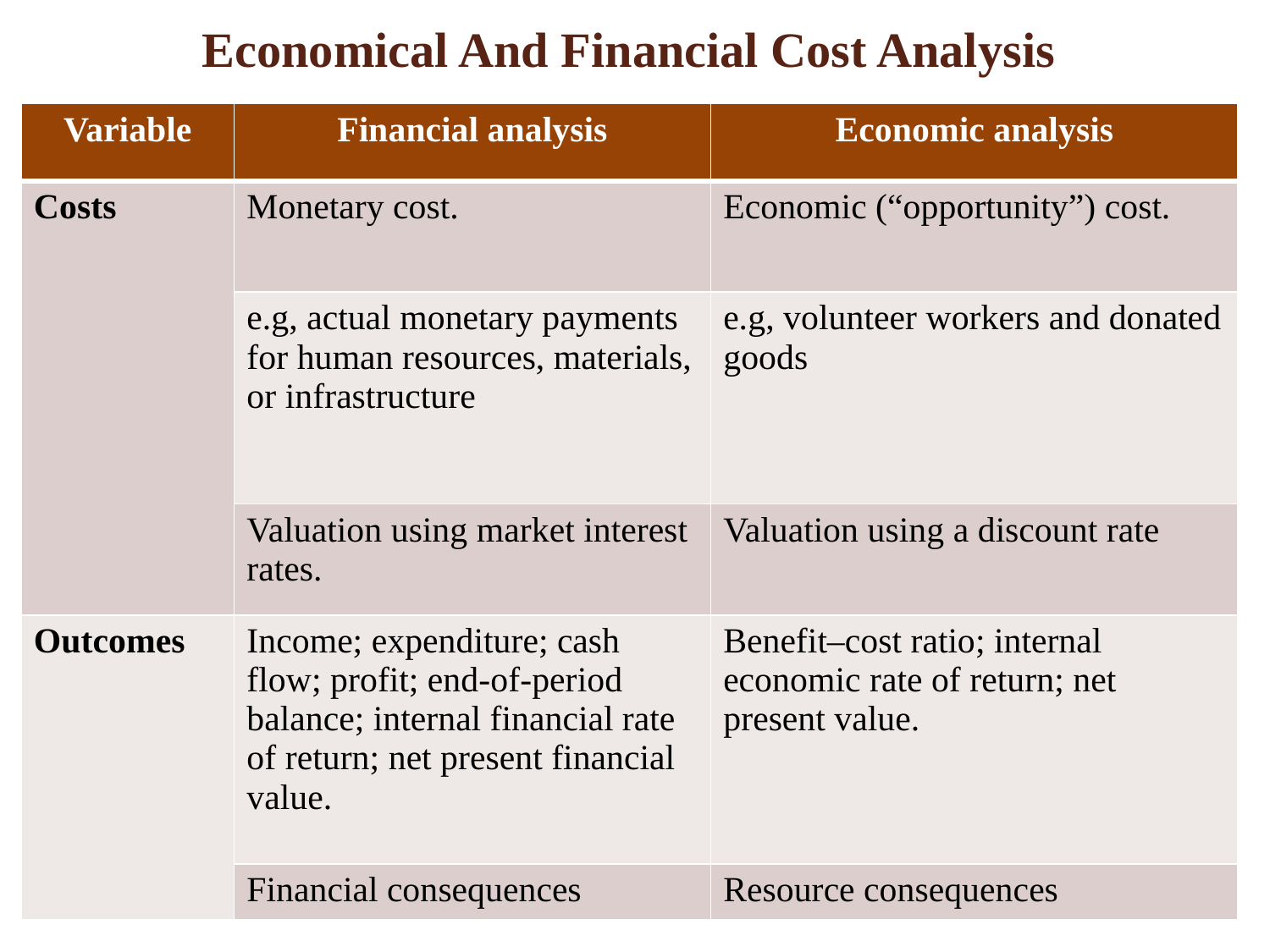

# Economical And Financial Cost Analysis
| Variable | Financial analysis | Economic analysis |
| --- | --- | --- |
| Costs | Monetary cost. | Economic (“opportunity”) cost. |
|  | e.g, actual monetary payments for human resources, materials, or infrastructure | e.g, volunteer workers and donated goods |
|  | Valuation using market interest rates. | Valuation using a discount rate |
| Outcomes | Income; expenditure; cash flow; profit; end-of-period balance; internal financial rate of return; net present financial value. | Benefit–cost ratio; internal economic rate of return; net present value. |
|  | Financial consequences | Resource consequences |